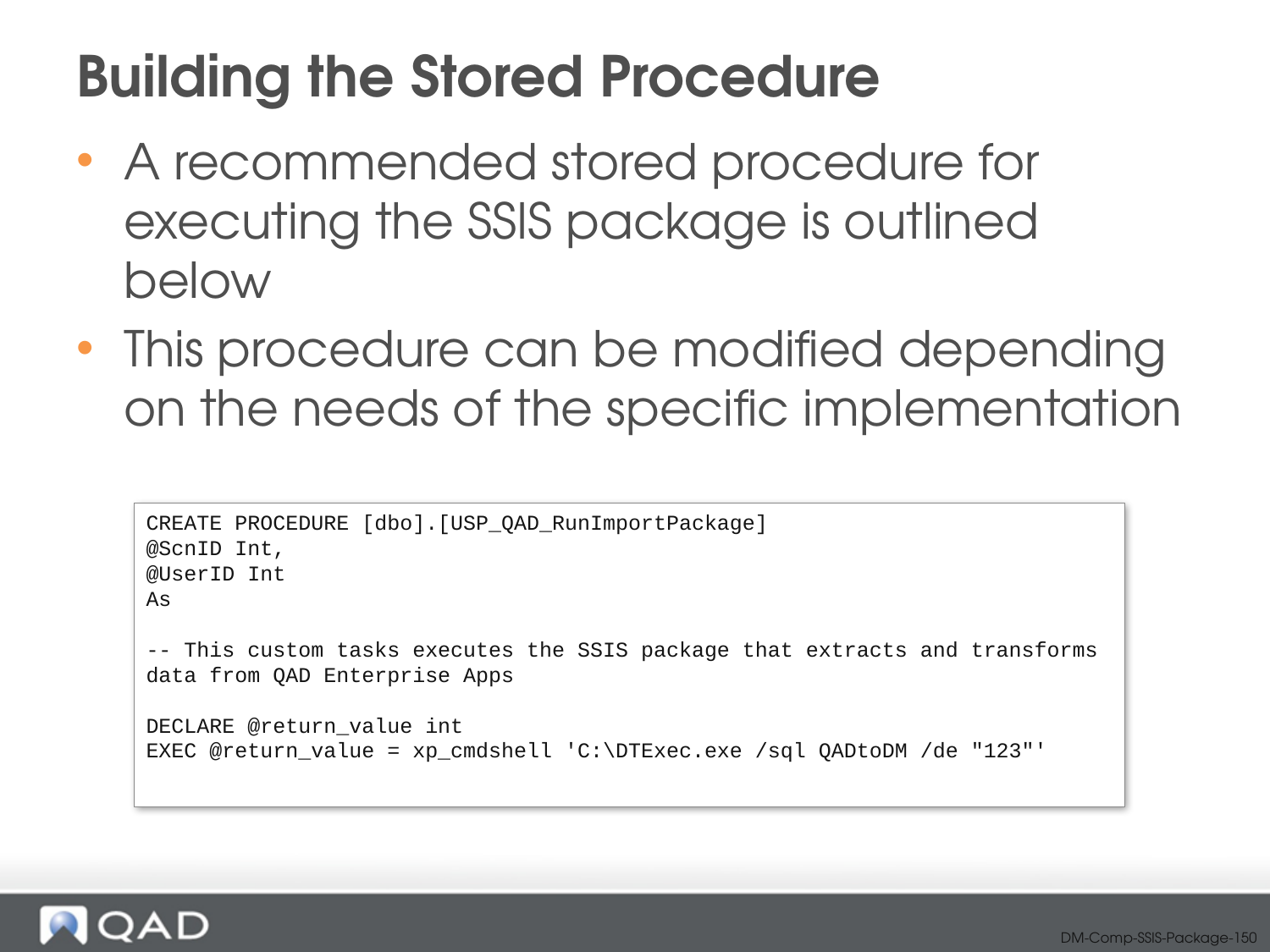

# Building the Stored Procedure
A recommended stored procedure for executing the SSIS package is outlined below
This procedure can be modified depending on the needs of the specific implementation
CREATE PROCEDURE [dbo].[USP_QAD_RunImportPackage]
@ScnID Int,
@UserID Int
As

-- This custom tasks executes the SSIS package that extracts and transforms data from QAD Enterprise Apps

DECLARE @return_value int
EXEC @return_value = xp_cmdshell 'C:\DTExec.exe /sql QADtoDM /de "123"'

DM-Comp-SSIS-Package-150